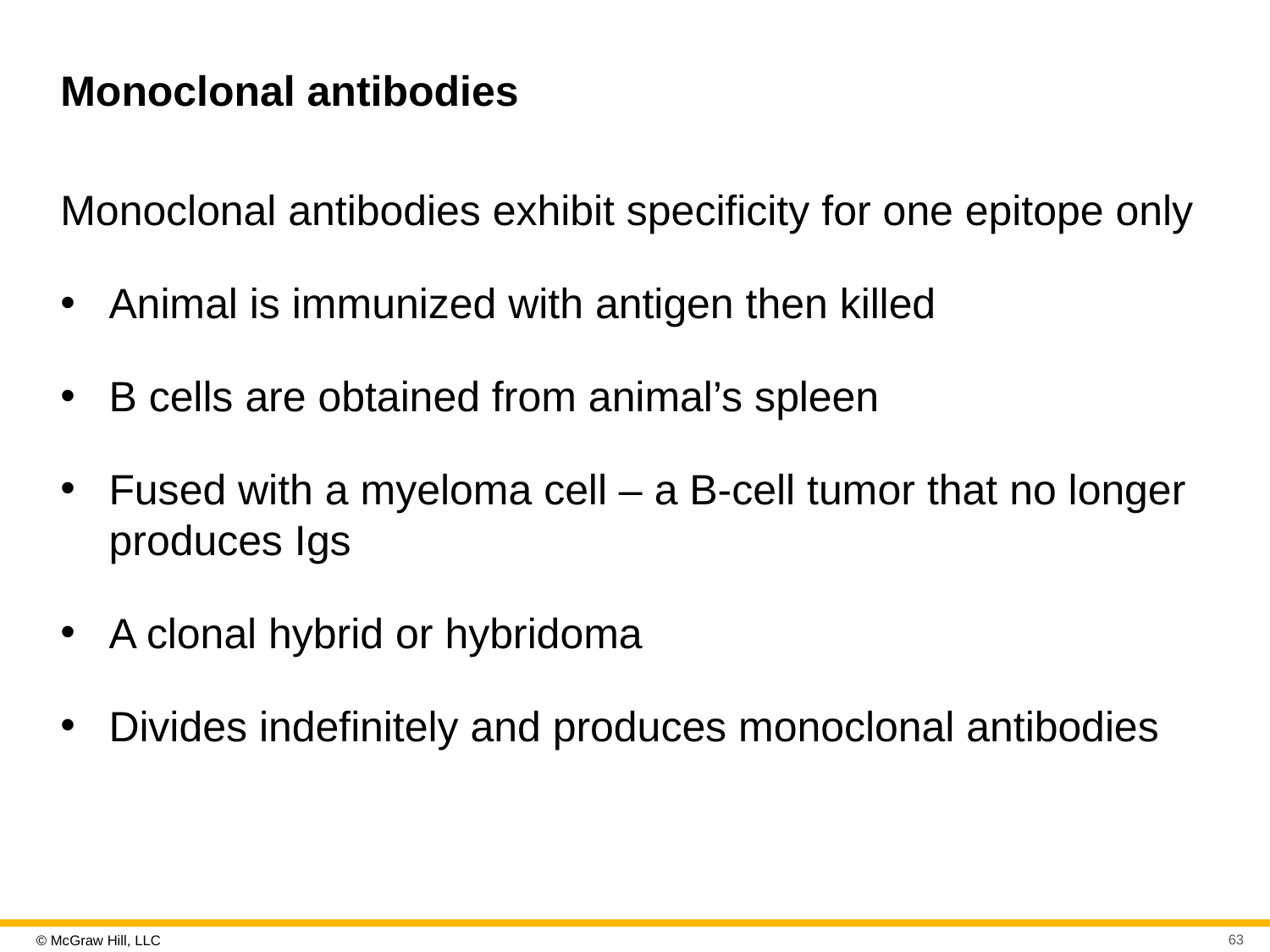

# Monoclonal antibodies
Monoclonal antibodies exhibit specificity for one epitope only
Animal is immunized with antigen then killed
B cells are obtained from animal’s spleen
Fused with a myeloma cell – a B-cell tumor that no longer produces Igs
A clonal hybrid or hybridoma
Divides indefinitely and produces monoclonal antibodies
63